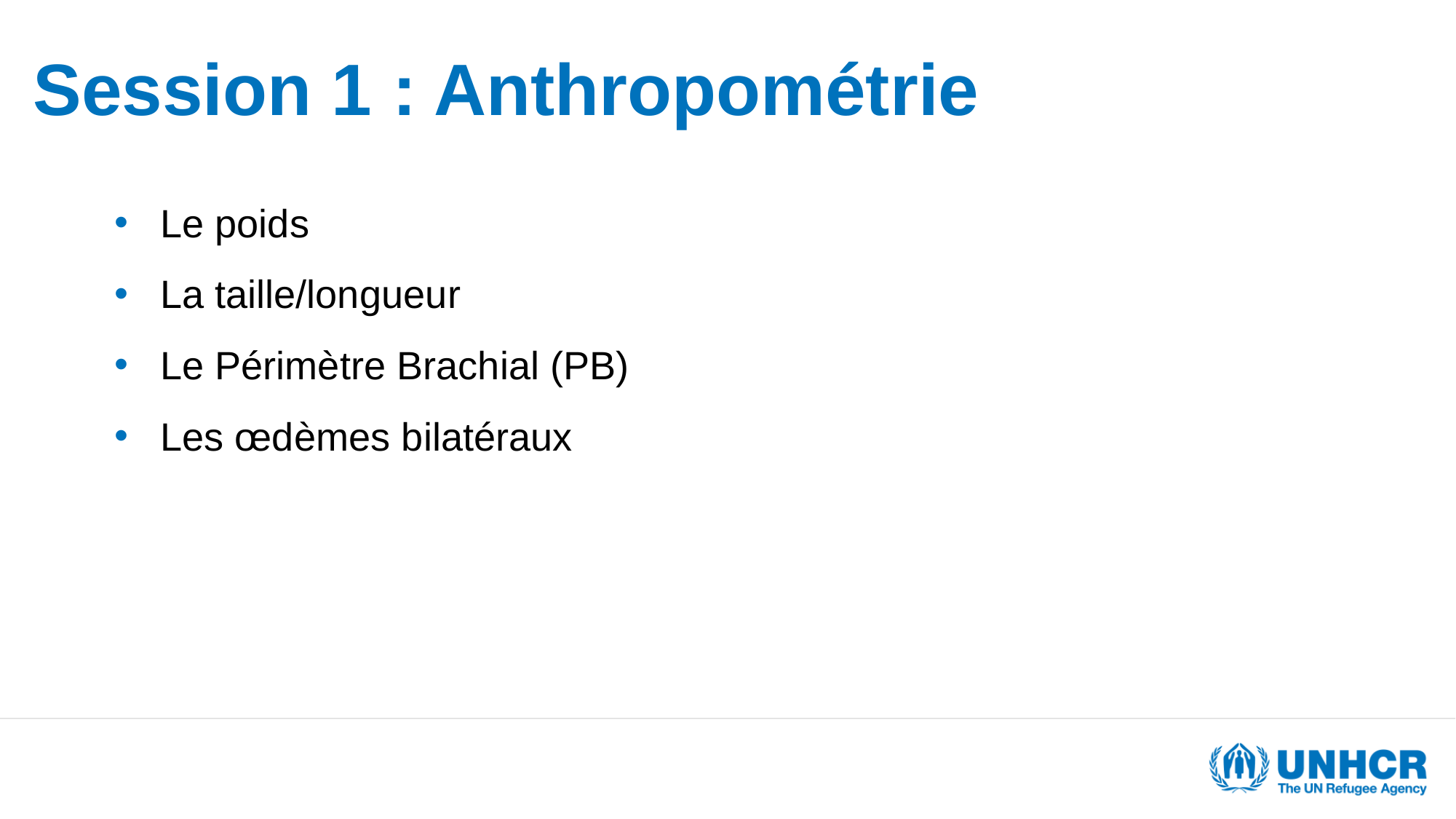

# Session 1 : Anthropométrie
Le poids
La taille/longueur
Le Périmètre Brachial (PB)
Les œdèmes bilatéraux